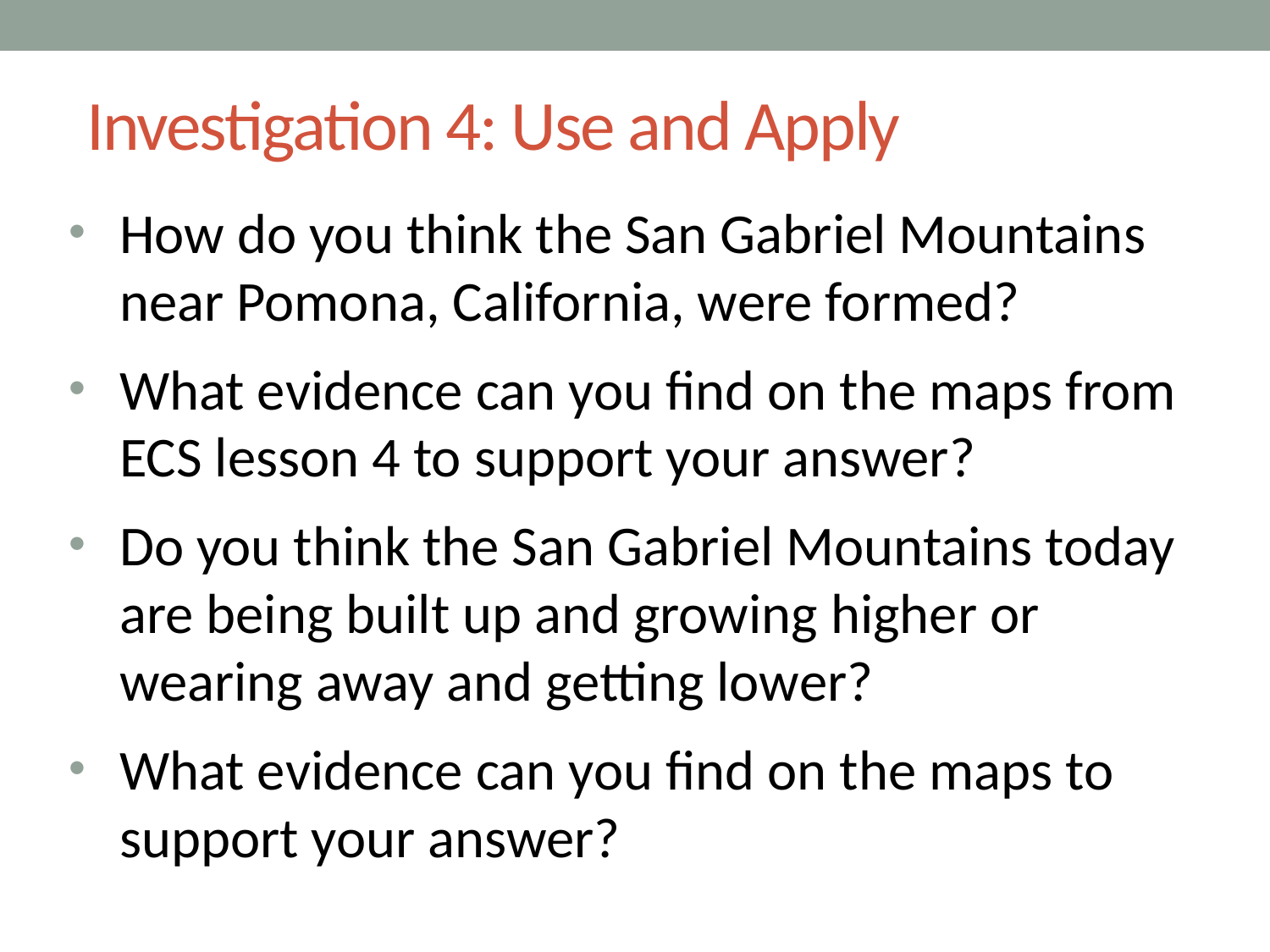

# Investigation 4: Use and Apply
How do you think the San Gabriel Mountains near Pomona, California, were formed?
What evidence can you find on the maps from ECS lesson 4 to support your answer?
Do you think the San Gabriel Mountains today are being built up and growing higher or wearing away and getting lower?
What evidence can you find on the maps to support your answer?